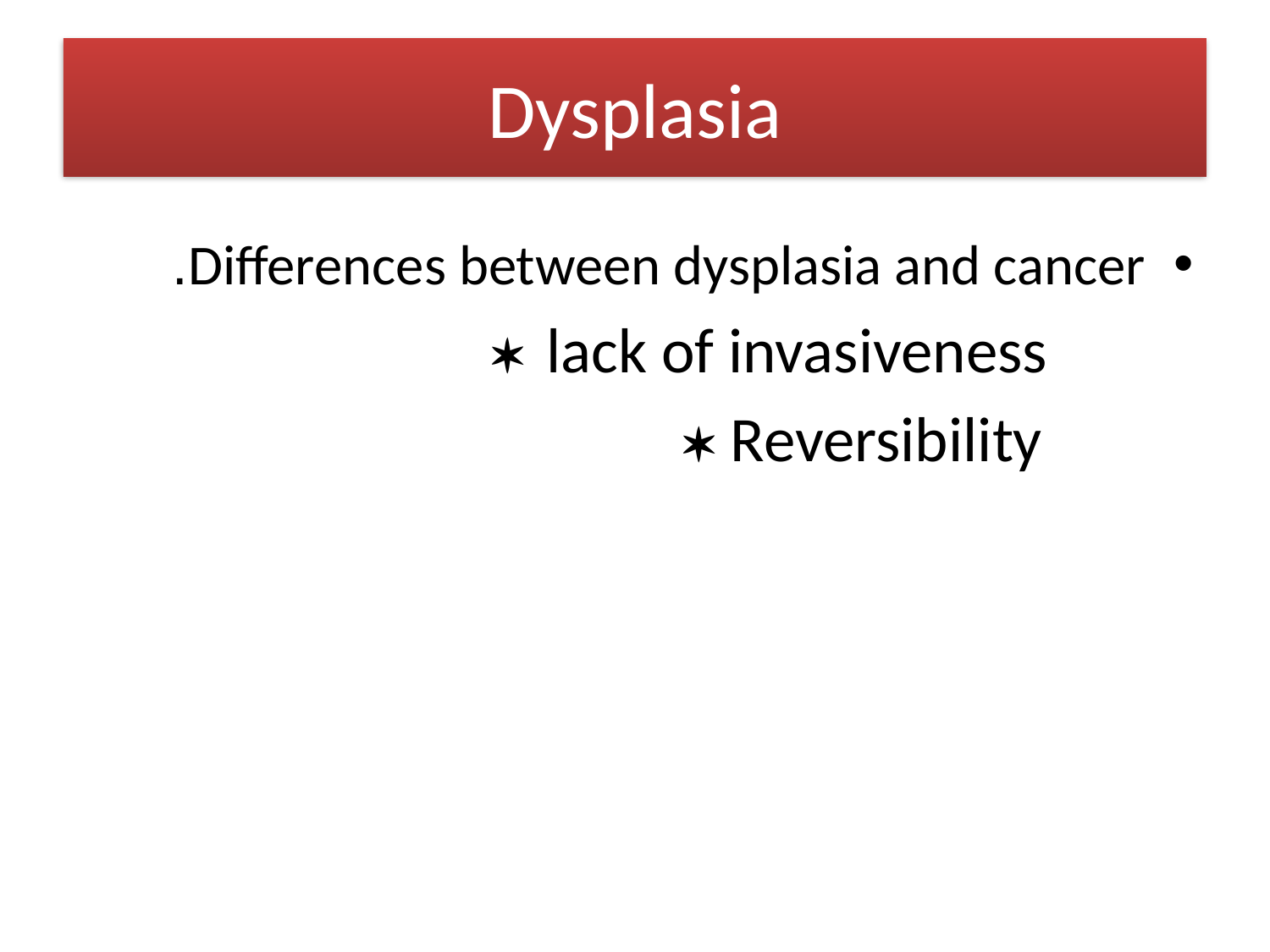

# Dysplasia
Dysplasia
Differences between dysplasia and cancer.
      ∗  lack of invasiveness
     ∗ Reversibility